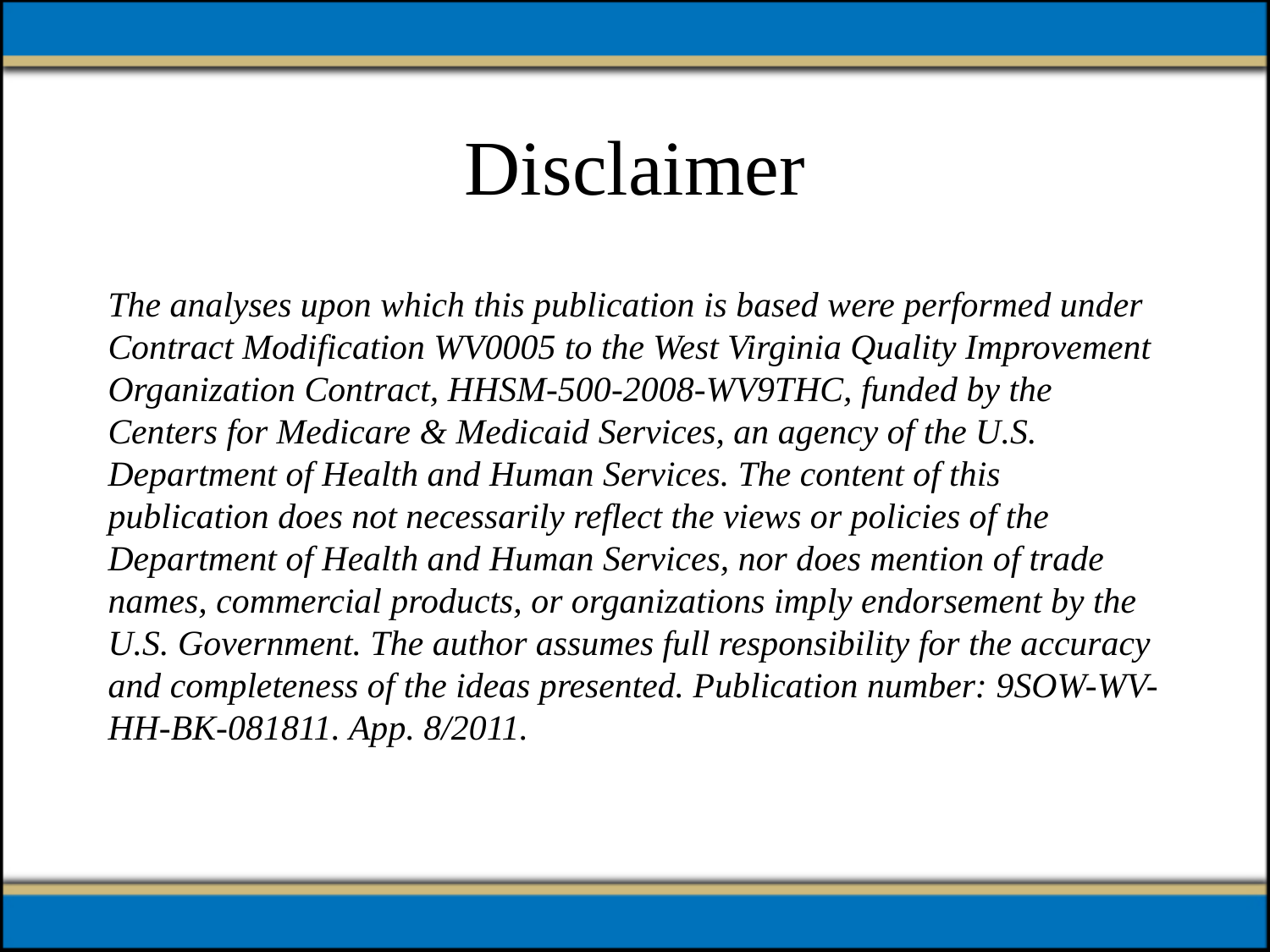

# Disclaimer
The analyses upon which this publication is based were performed under Contract Modification WV0005 to the West Virginia Quality Improvement Organization Contract, HHSM-500-2008-WV9THC, funded by the Centers for Medicare & Medicaid Services, an agency of the U.S. Department of Health and Human Services. The content of this publication does not necessarily reflect the views or policies of the Department of Health and Human Services, nor does mention of trade names, commercial products, or organizations imply endorsement by the U.S. Government. The author assumes full responsibility for the accuracy and completeness of the ideas presented. Publication number: 9SOW-WV-HH-BK-081811. App. 8/2011.